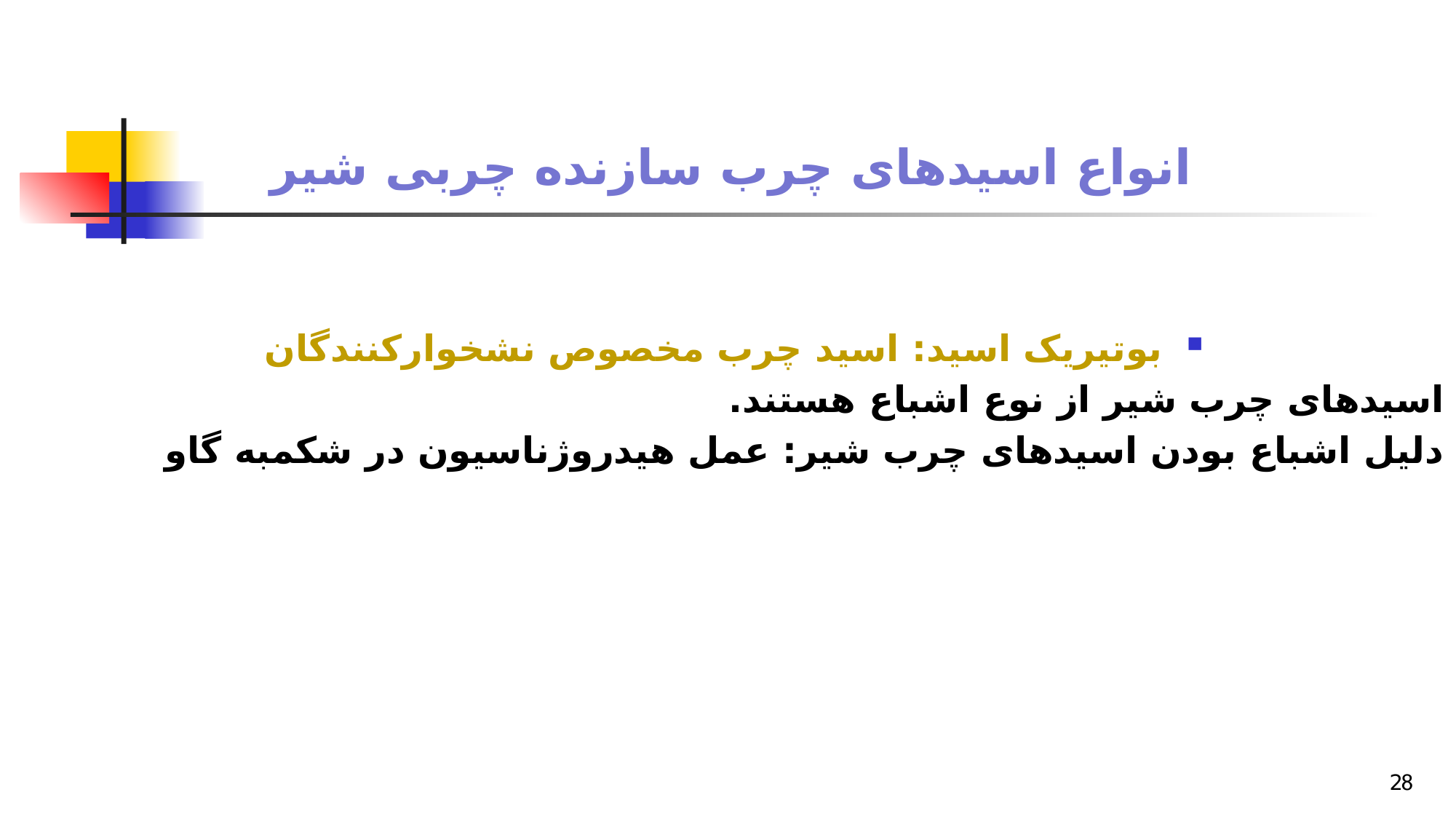

# انواع اسیدهای چرب سازنده چربی شیر

بوتیریک اسید: اسید چرب مخصوص نشخوارکنندگان
اسیدهای چرب شیر از نوع اشباع هستند.
دلیل اشباع بودن اسیدهای چرب شیر: عمل هیدروژناسیون در شکمبه گاو

28